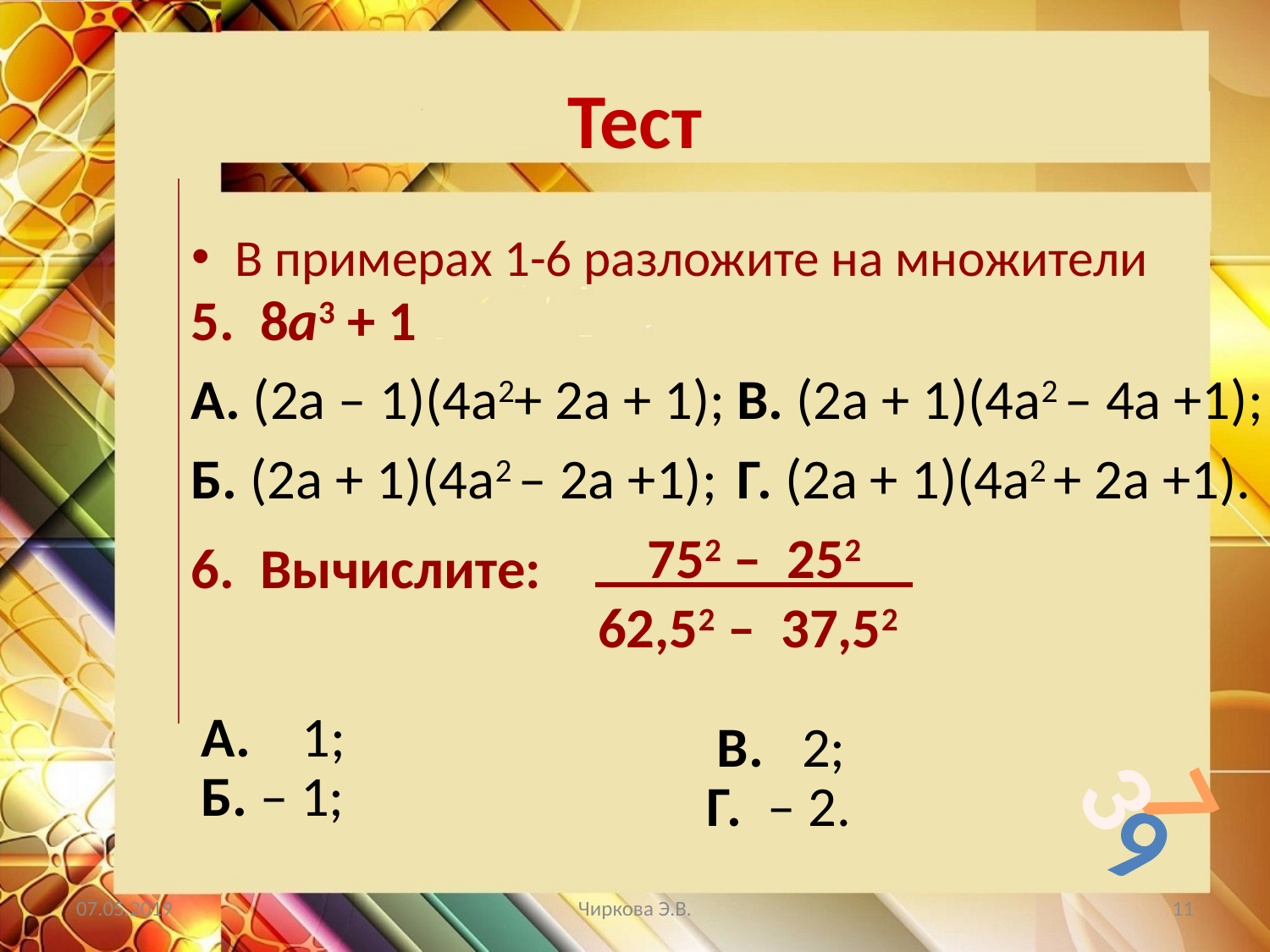

# Тест
В примерах 1-6 разложите на множители
5.  8а3 + 1
A. (2а – 1)(4а2+ 2а + 1);
В. (2а + 1)(4а2 – 4а +1);
Б. (2а + 1)(4а2 – 2а +1);
Г. (2а + 1)(4а2 + 2а +1).
752 –  252
6.  Вычислите:
62,52 –  37,52
А.    1;
В.   2;
Б. – 1;
3
7
Г.  – 2.
9
07.05.2019
Чиркова Э.В.
11